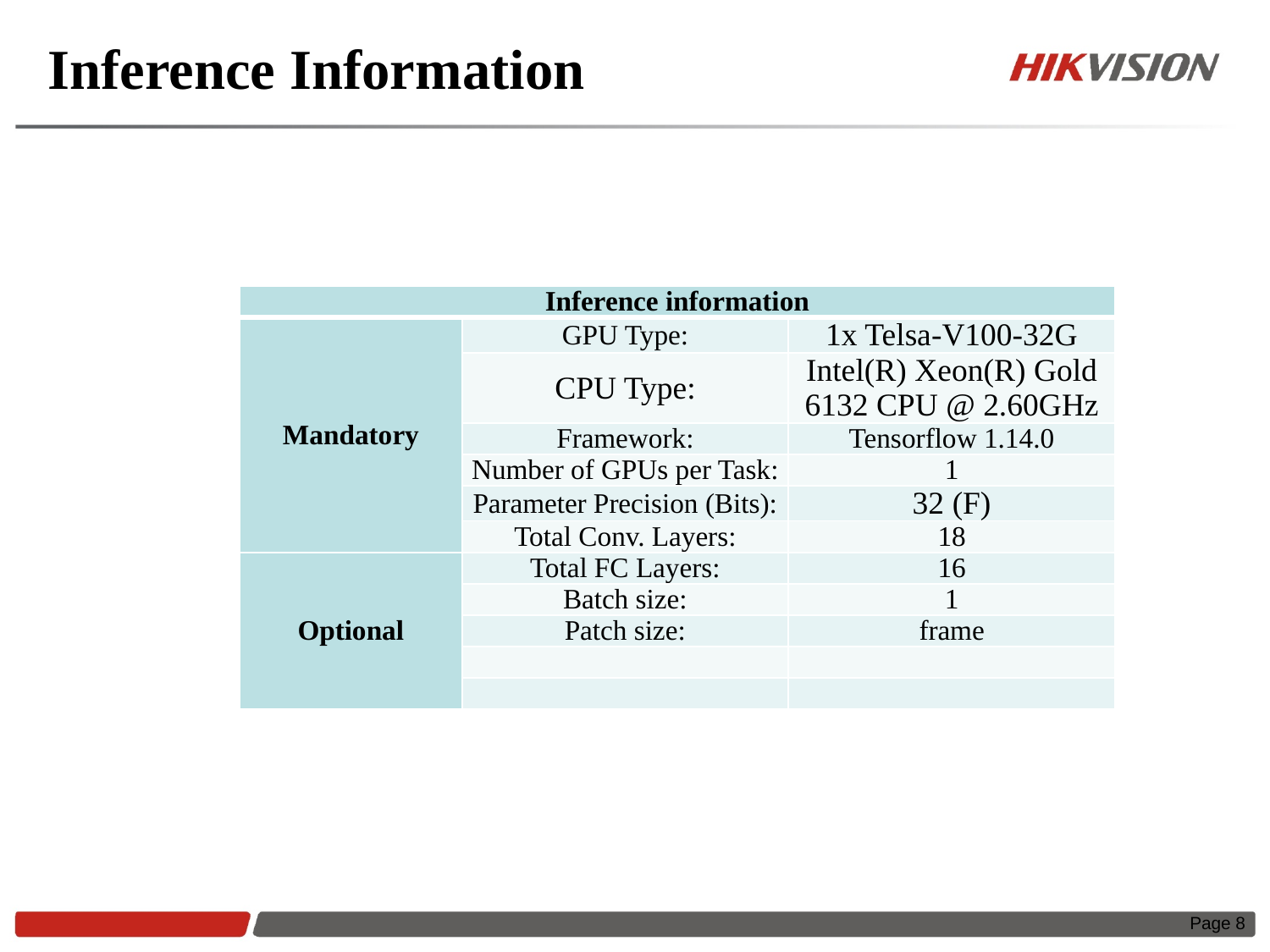

# Inference Information
| Inference information |  |  |
| --- | --- | --- |
| Mandatory | GPU Type: | 1x Telsa-V100-32G |
|  | CPU Type: | Intel(R) Xeon(R) Gold 6132 CPU @ 2.60GHz |
|  | Framework: | Tensorflow 1.14.0 |
|  | Number of GPUs per Task: | 1 |
|  | Parameter Precision (Bits): | 32 (F) |
|  | Total Conv. Layers: | 18 |
| Optional | Total FC Layers: | 16 |
|  | Batch size: | 1 |
|  | Patch size: | frame |
|  |  |  |
|  |  |  |
Page 8